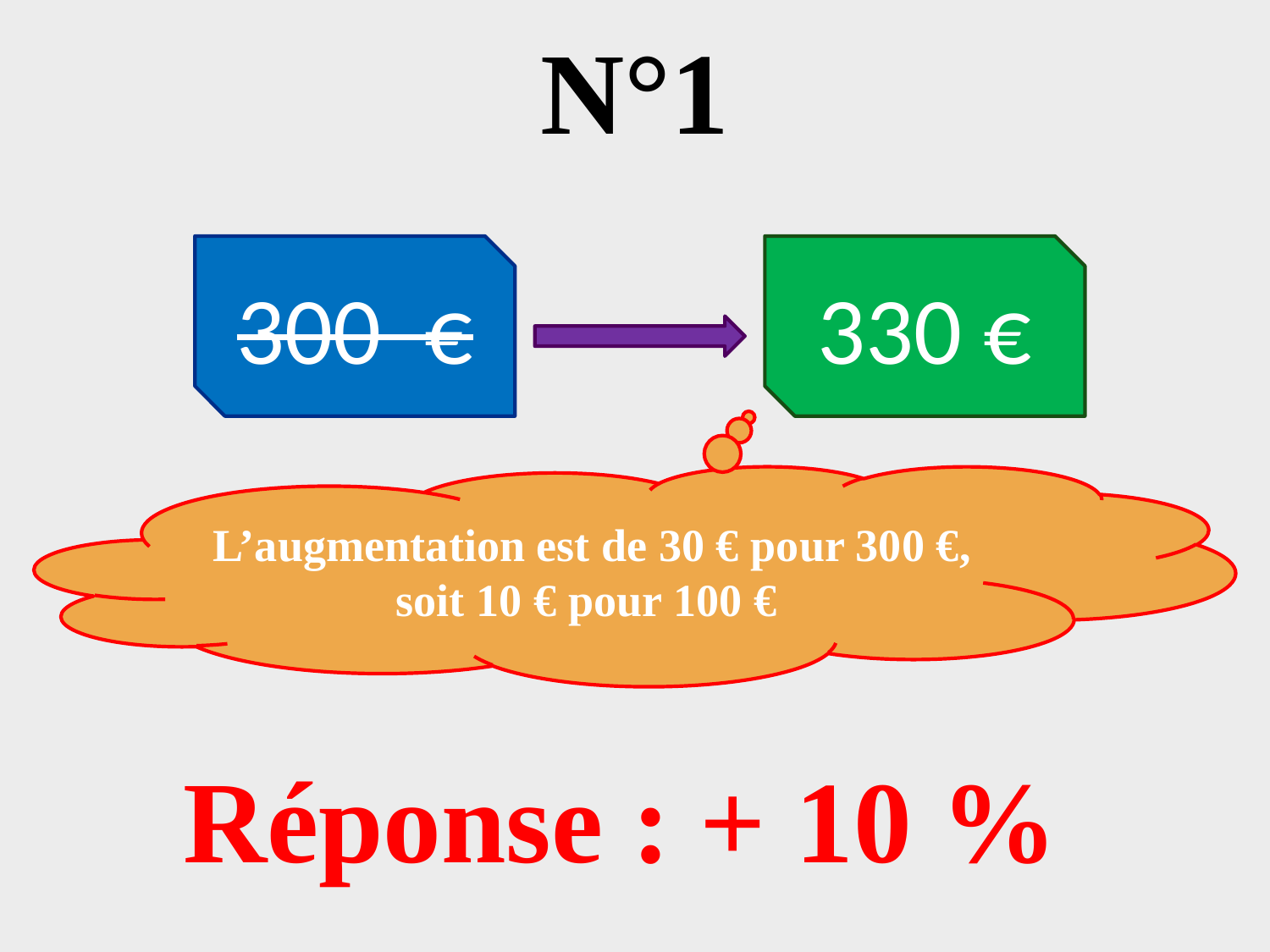

# N°1
300  €
330 €

L’augmentation est de 30 € pour 300 €, soit 10 € pour 100 €
Réponse : + 10 %